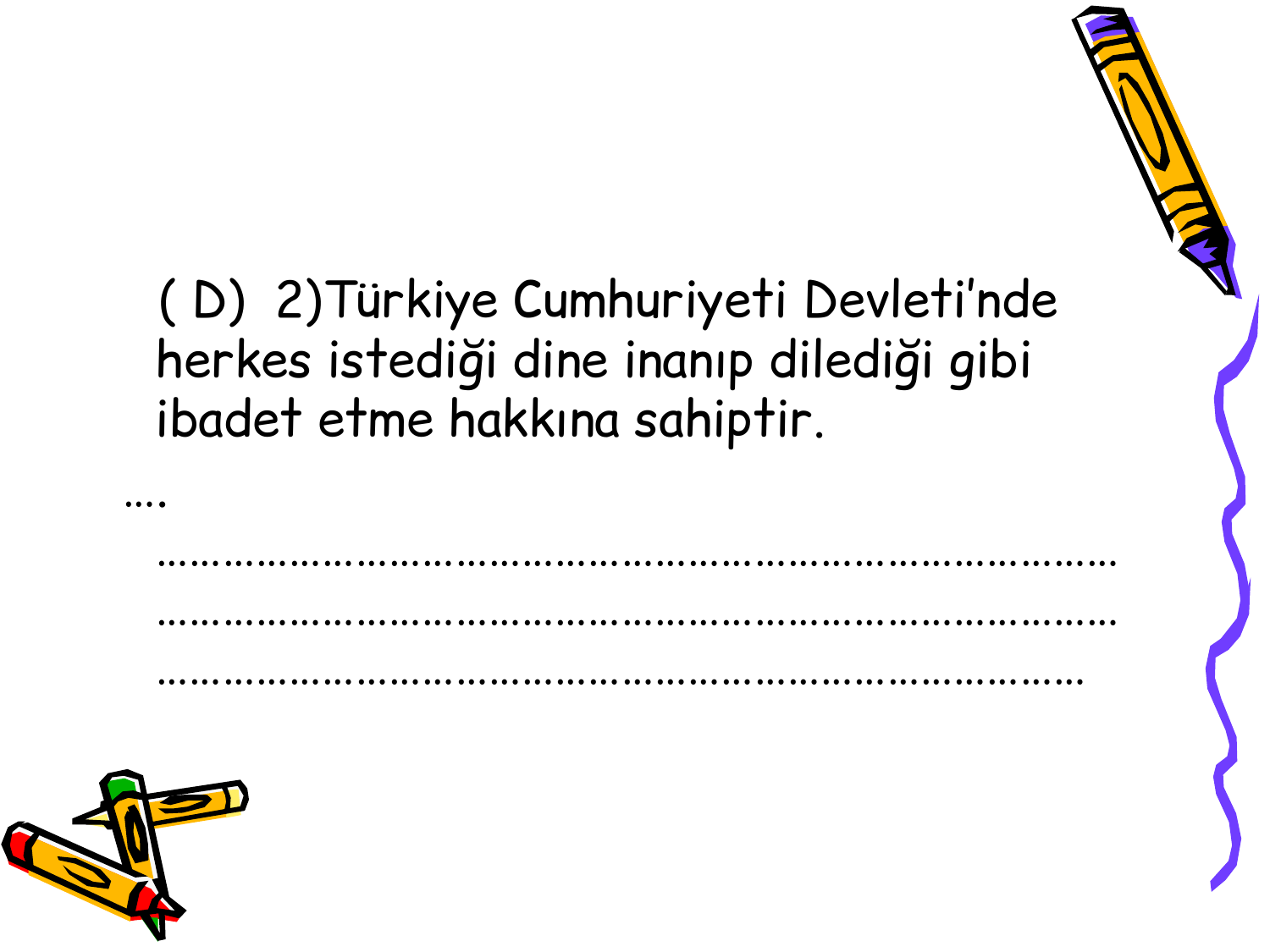

( D)  2)Türkiye Cumhuriyeti Devleti’nde herkes istediği dine inanıp dilediği gibi ibadet etme hakkına sahiptir.
 ….……………………………………………………………………………………………………………………………………………………………………………………………………………………………………